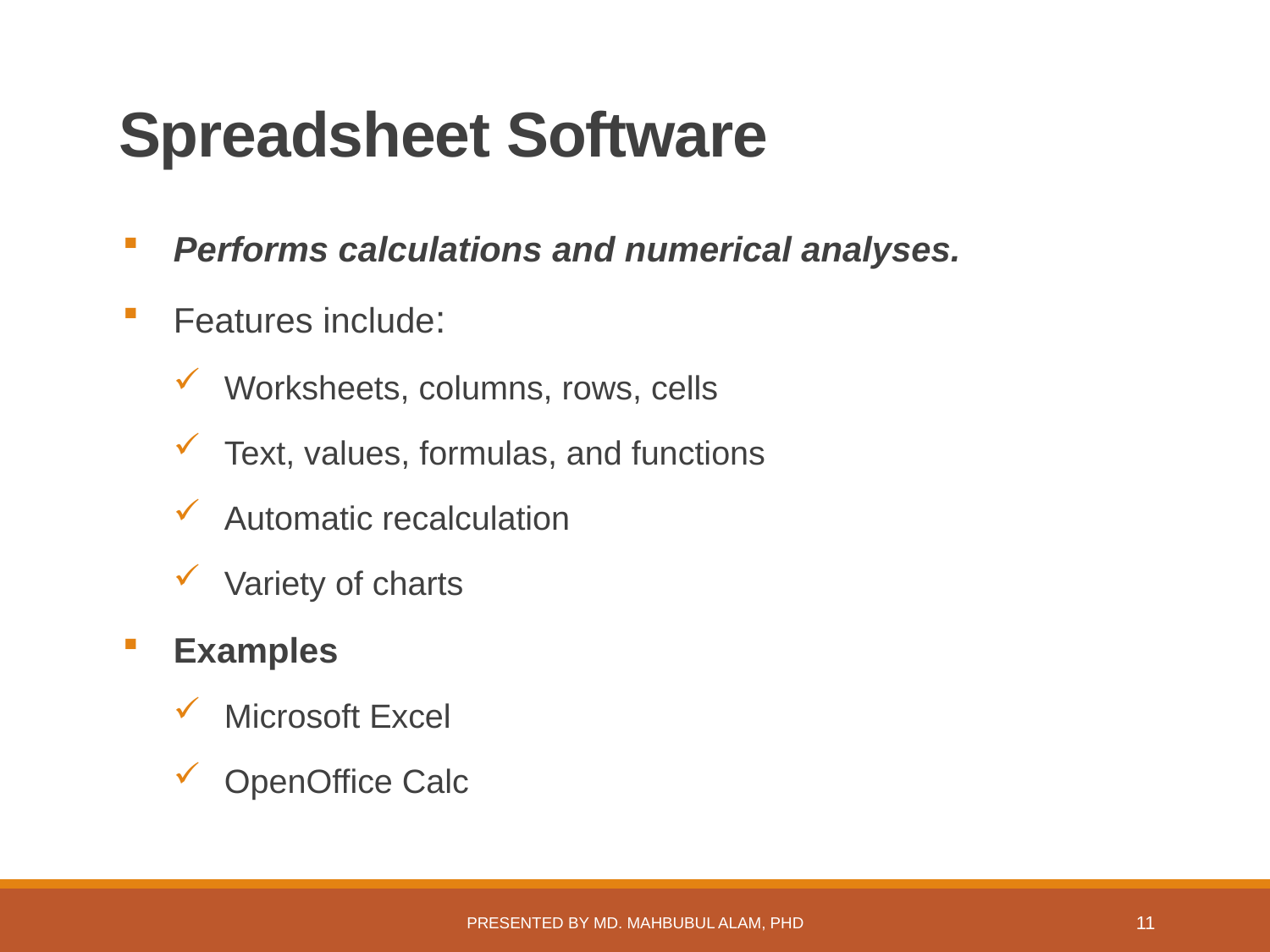

# Spreadsheet Software
Performs calculations and numerical analyses.
Features include:
Worksheets, columns, rows, cells
Text, values, formulas, and functions
Automatic recalculation
Variety of charts
Examples
Microsoft Excel
OpenOffice Calc
Presented by Md. Mahbubul Alam, PhD
11